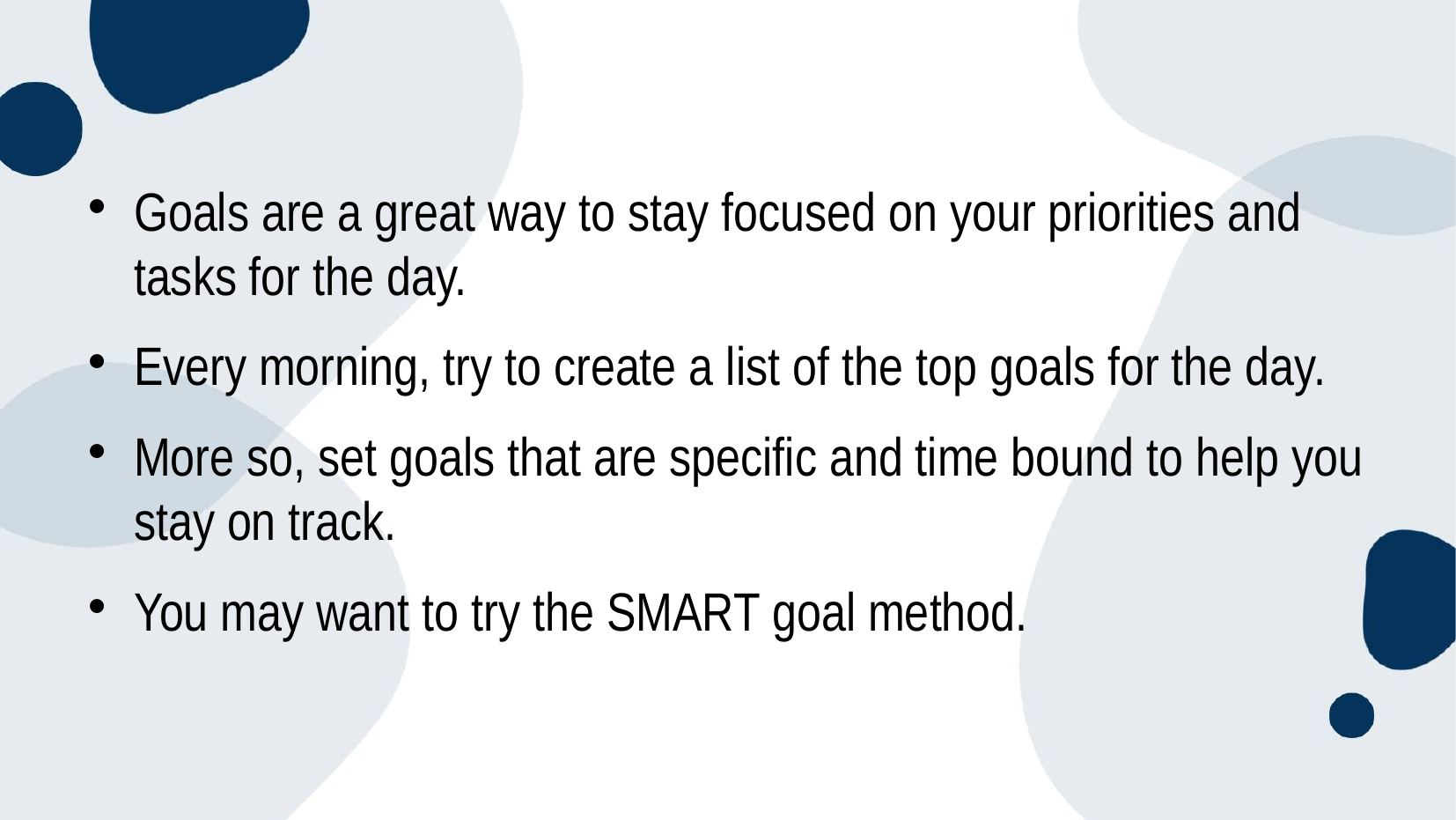

Goals are a great way to stay focused on your priorities and tasks for the day.
Every morning, try to create a list of the top goals for the day.
More so, set goals that are specific and time bound to help you stay on track.
You may want to try the SMART goal method.